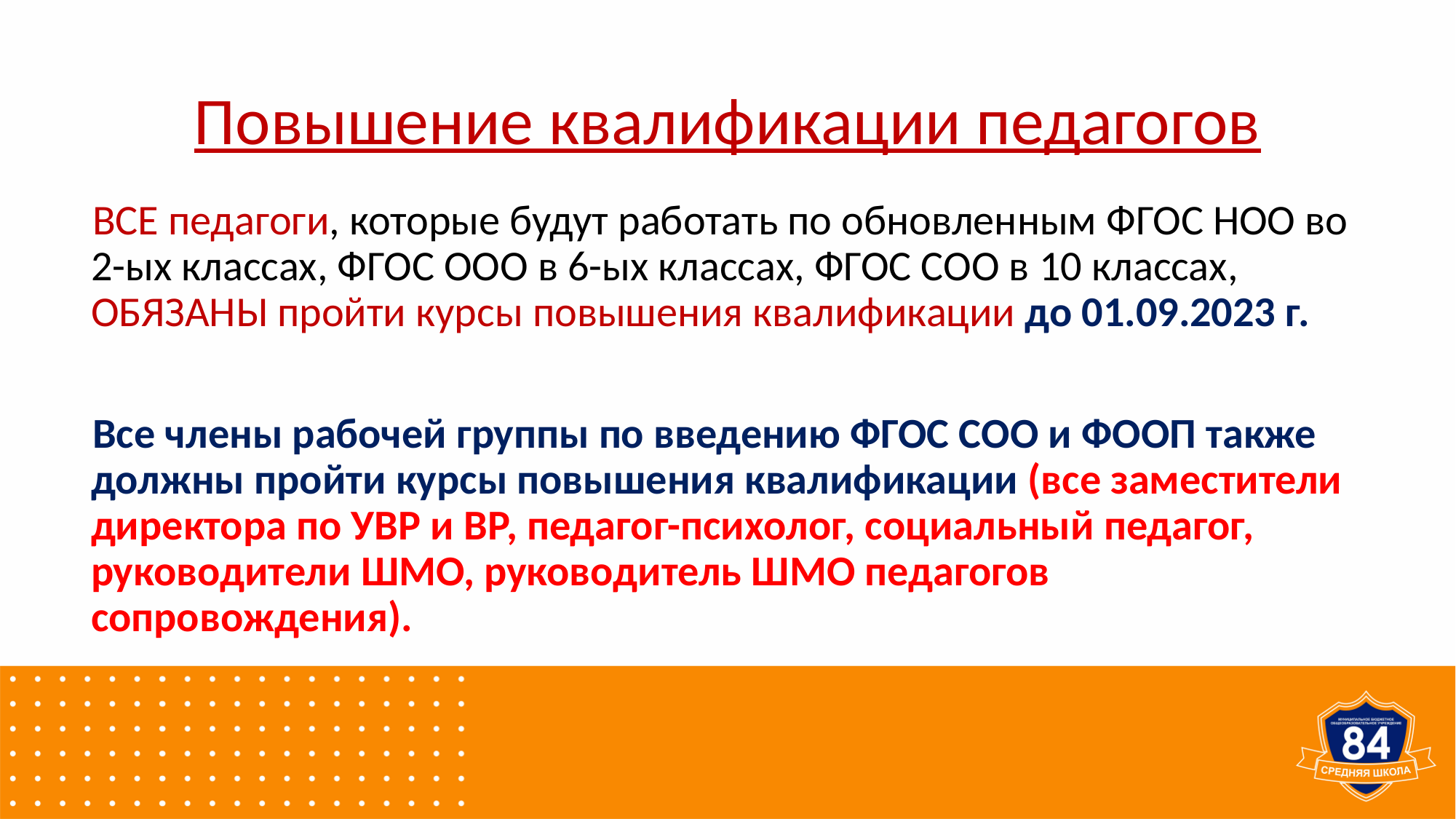

# Повышение квалификации педагогов
   ВСЕ педагоги, которые будут работать по обновленным ФГОС НОО во 2-ых классах, ФГОС ООО в 6-ых классах, ФГОС СОО в 10 классах, ОБЯЗАНЫ пройти курсы повышения квалификации до 01.09.2023 г.

   Все члены рабочей группы по введению ФГОС СОО и ФООП также должны пройти курсы повышения квалификации (все заместители директора по УВР и ВР, педагог-психолог, социальный педагог, руководители ШМО, руководитель ШМО педагогов сопровождения).